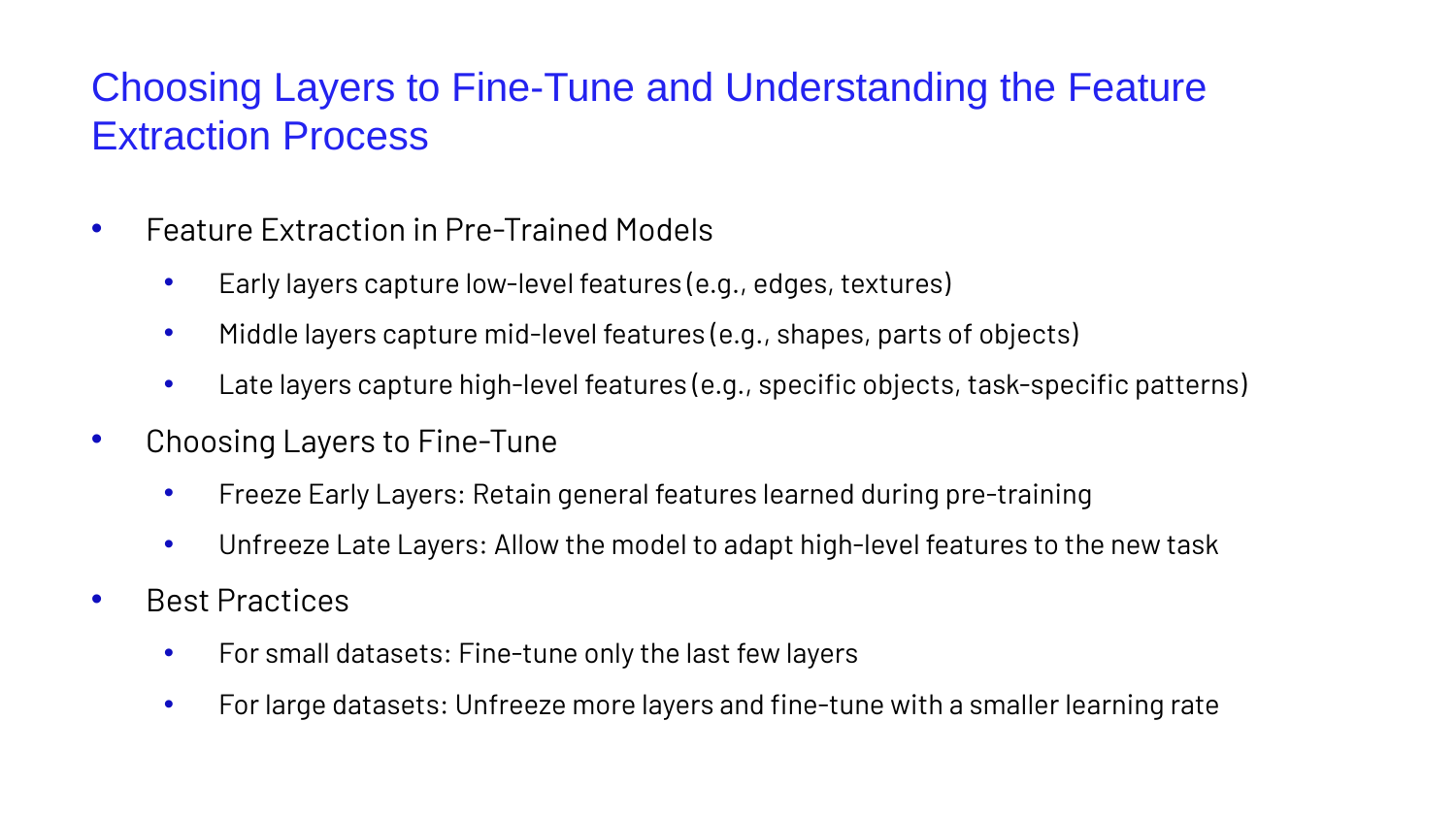

Choosing Layers to Fine-Tune and Understanding the Feature Extraction Process
Feature Extraction in Pre-Trained Models
Early layers capture low-level features (e.g., edges, textures)
Middle layers capture mid-level features (e.g., shapes, parts of objects)
Late layers capture high-level features (e.g., specific objects, task-specific patterns)
Choosing Layers to Fine-Tune
Freeze Early Layers: Retain general features learned during pre-training
Unfreeze Late Layers: Allow the model to adapt high-level features to the new task
Best Practices
For small datasets: Fine-tune only the last few layers
For large datasets: Unfreeze more layers and fine-tune with a smaller learning rate